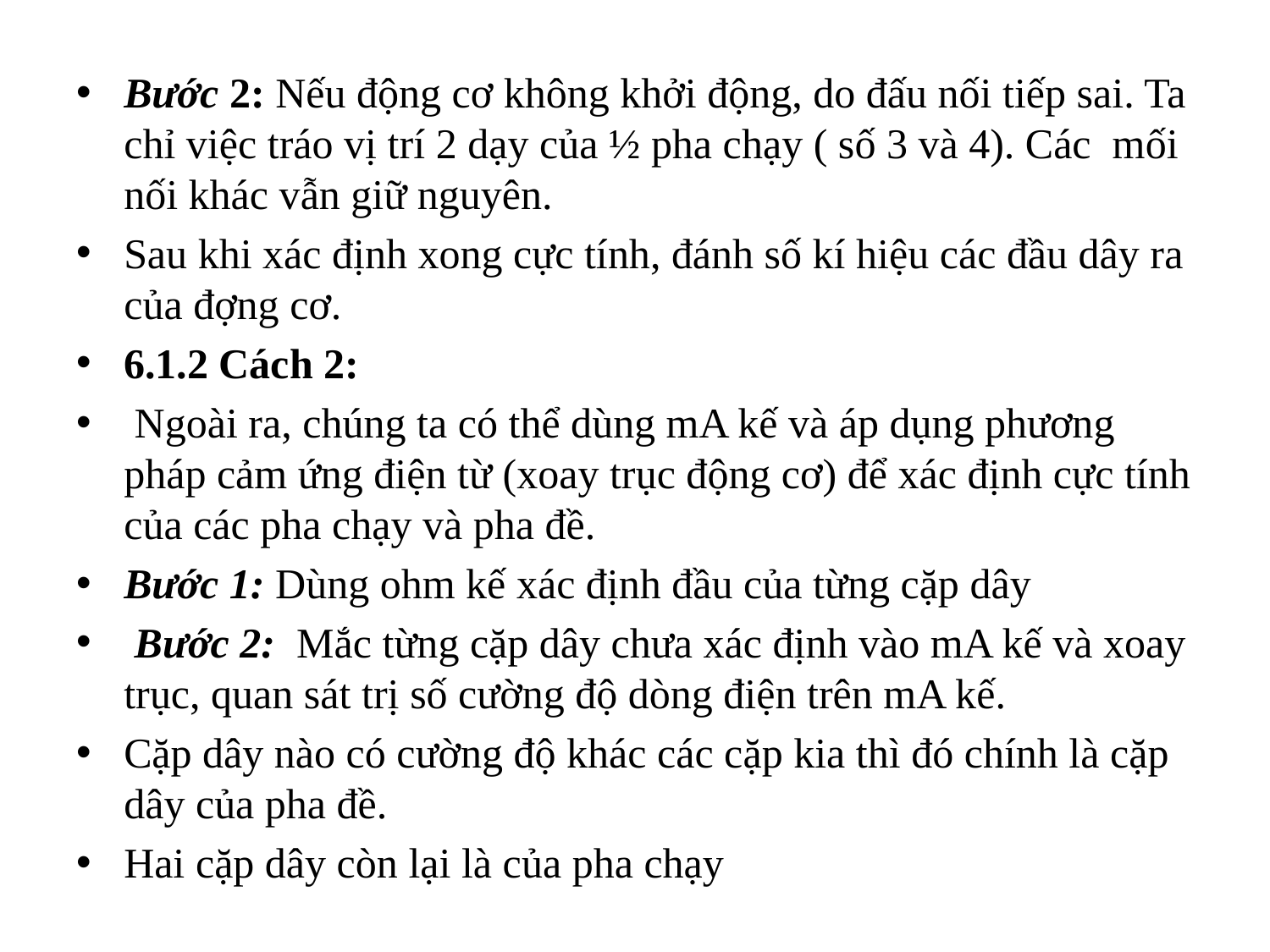

Bước 2: Nếu động cơ không khởi động, do đấu nối tiếp sai. Ta chỉ việc tráo vị trí 2 dạy của ½ pha chạy ( số 3 và 4). Các  mối nối khác vẫn giữ nguyên.
Sau khi xác định xong cực tính, đánh số kí hiệu các đầu dây ra của đợng cơ.
6.1.2 Cách 2:
 Ngoài ra, chúng ta có thể dùng mA kế và áp dụng phương pháp cảm ứng điện từ (xoay trục động cơ) để xác định cực tính của các pha chạy và pha đề.
Bước 1: Dùng ohm kế xác định đầu của từng cặp dây
 Bước 2:  Mắc từng cặp dây chưa xác định vào mA kế và xoay trục, quan sát trị số cường độ dòng điện trên mA kế.
Cặp dây nào có cường độ khác các cặp kia thì đó chính là cặp dây của pha đề.
Hai cặp dây còn lại là của pha chạy